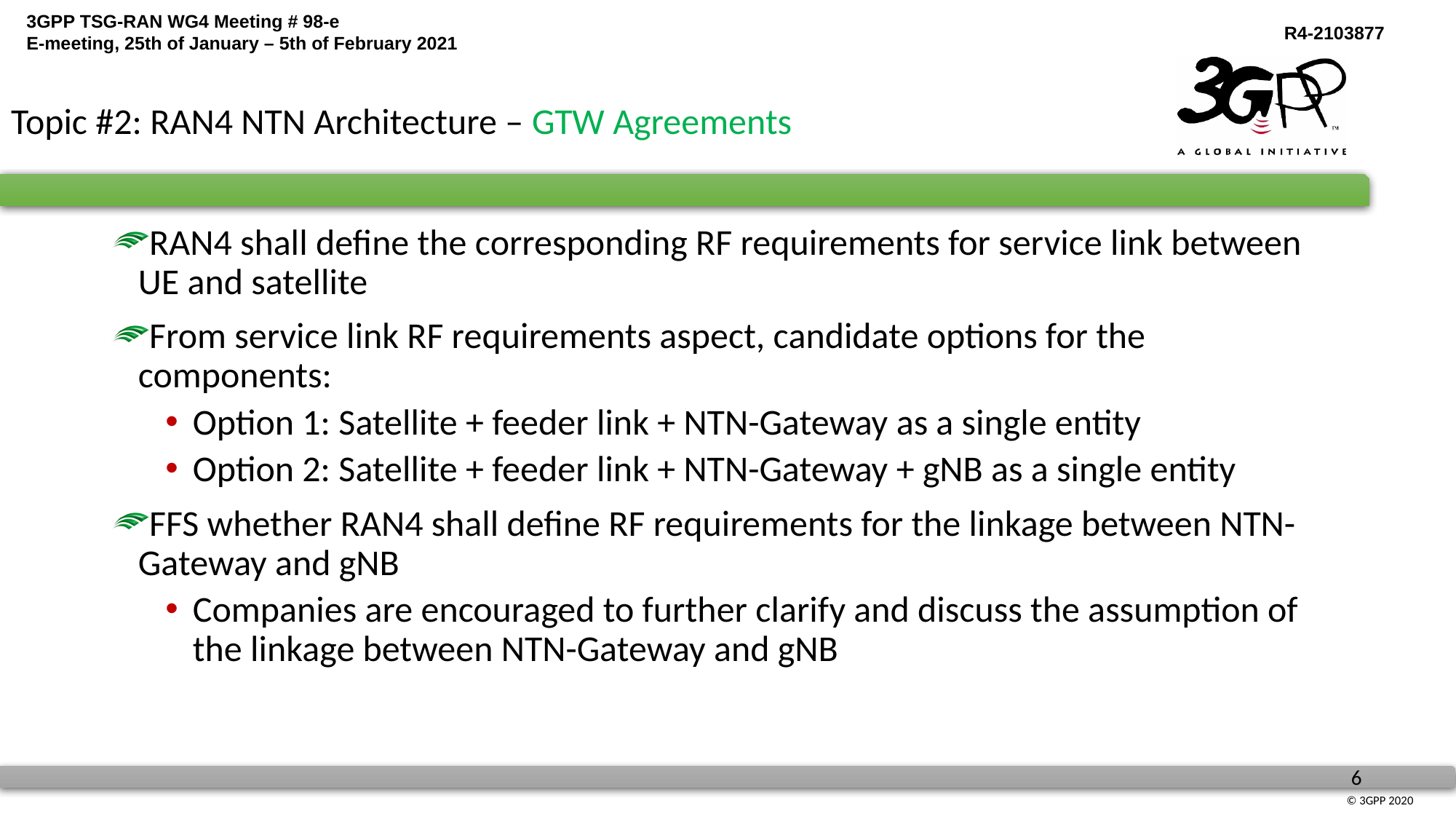

# Topic #2: RAN4 NTN Architecture – GTW Agreements
RAN4 shall define the corresponding RF requirements for service link between UE and satellite
From service link RF requirements aspect, candidate options for the components:
Option 1: Satellite + feeder link + NTN-Gateway as a single entity
Option 2: Satellite + feeder link + NTN-Gateway + gNB as a single entity
FFS whether RAN4 shall define RF requirements for the linkage between NTN-Gateway and gNB
Companies are encouraged to further clarify and discuss the assumption of the linkage between NTN-Gateway and gNB